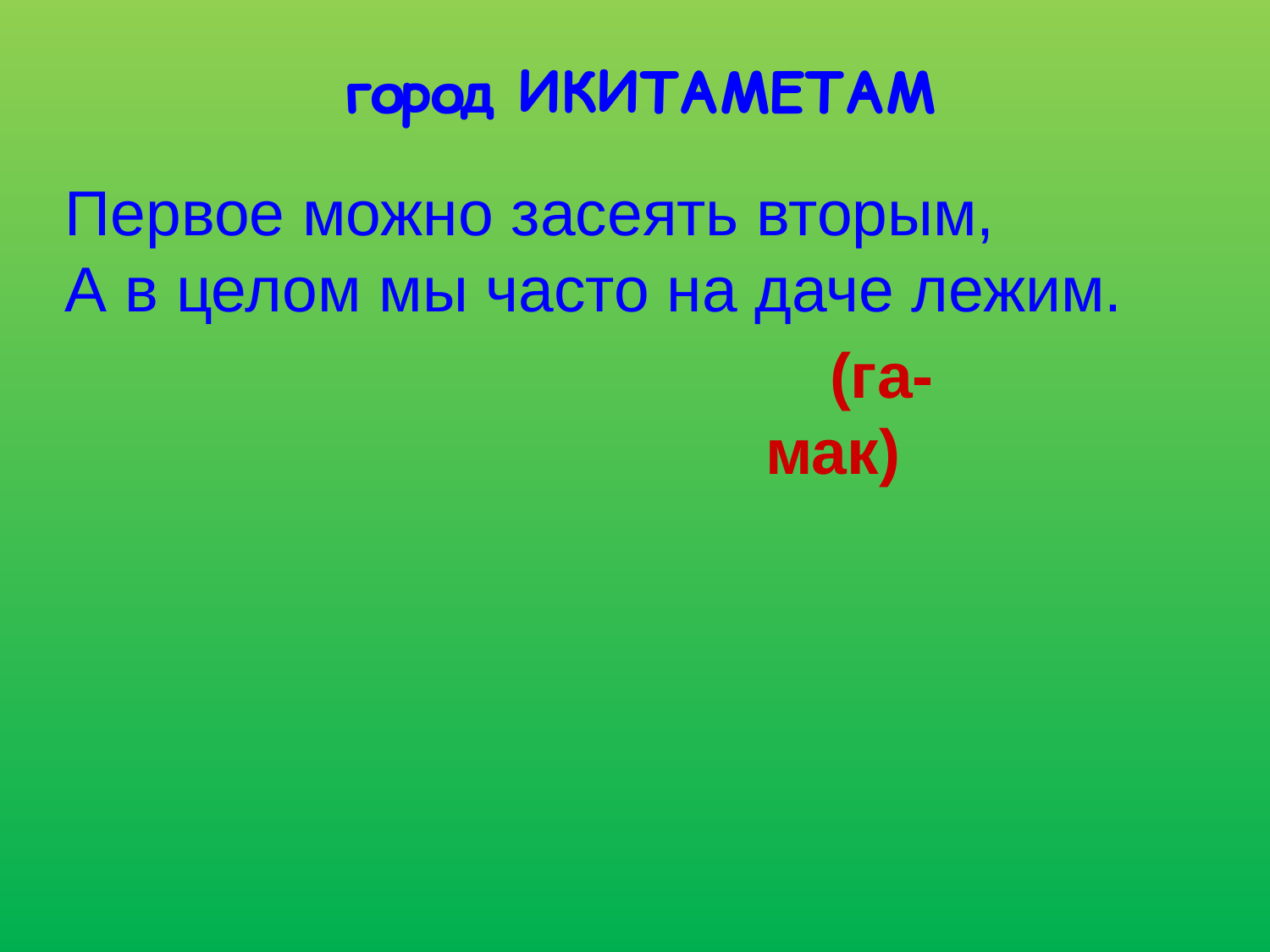

город ИКИТАМЕТАМ
 Первое можно засеять вторым,
 А в целом мы часто на даче лежим.
  (га-мак)